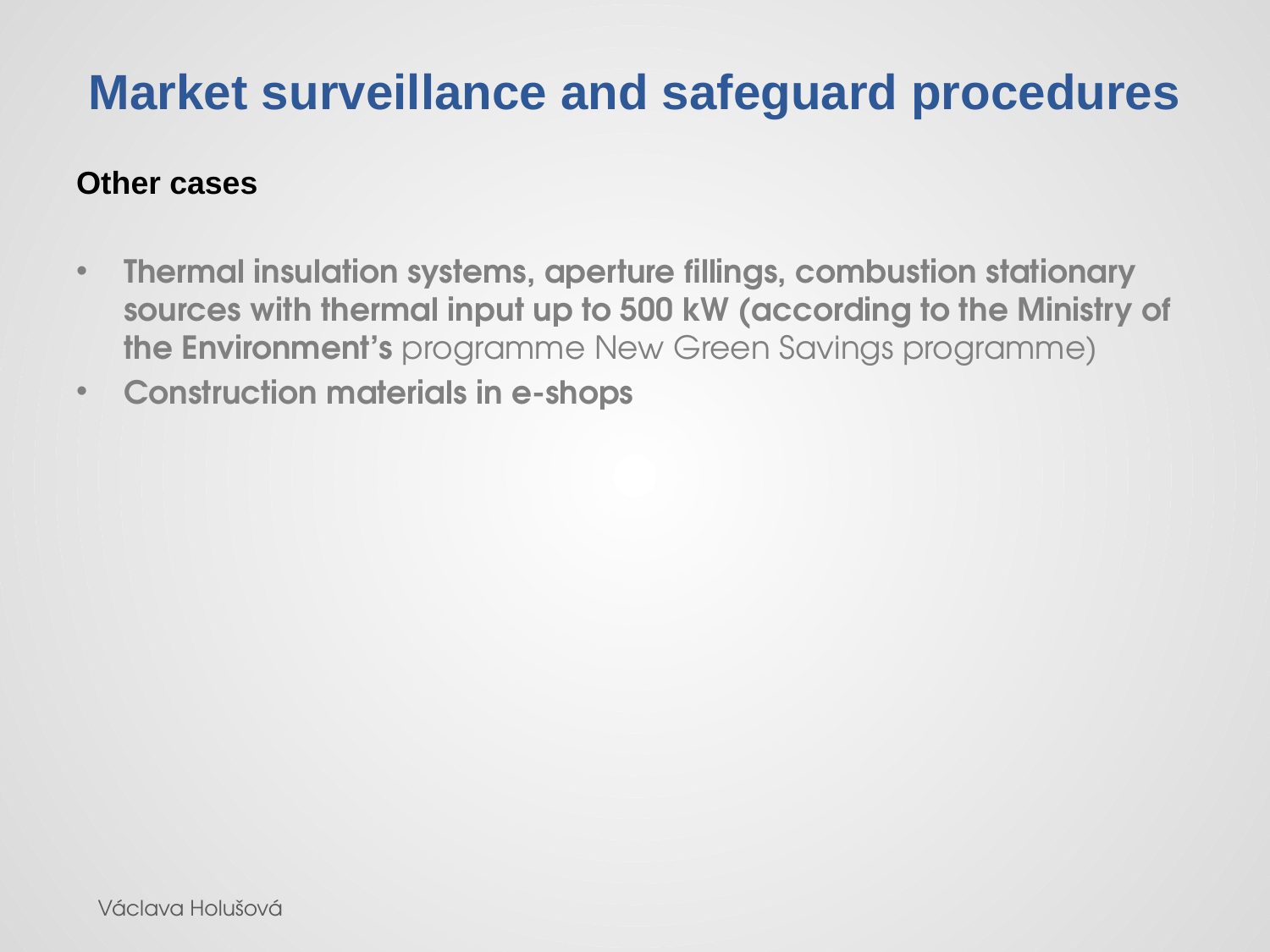

# Market surveillance and safeguard procedures
Other cases

Thermal insulation systems, aperture fillings, combustion stationary sources with thermal input up to 500 kW (according to the Ministry of the Environment’s programme New Green Savings programme)
Construction materials in e-shops
Václava Holušová